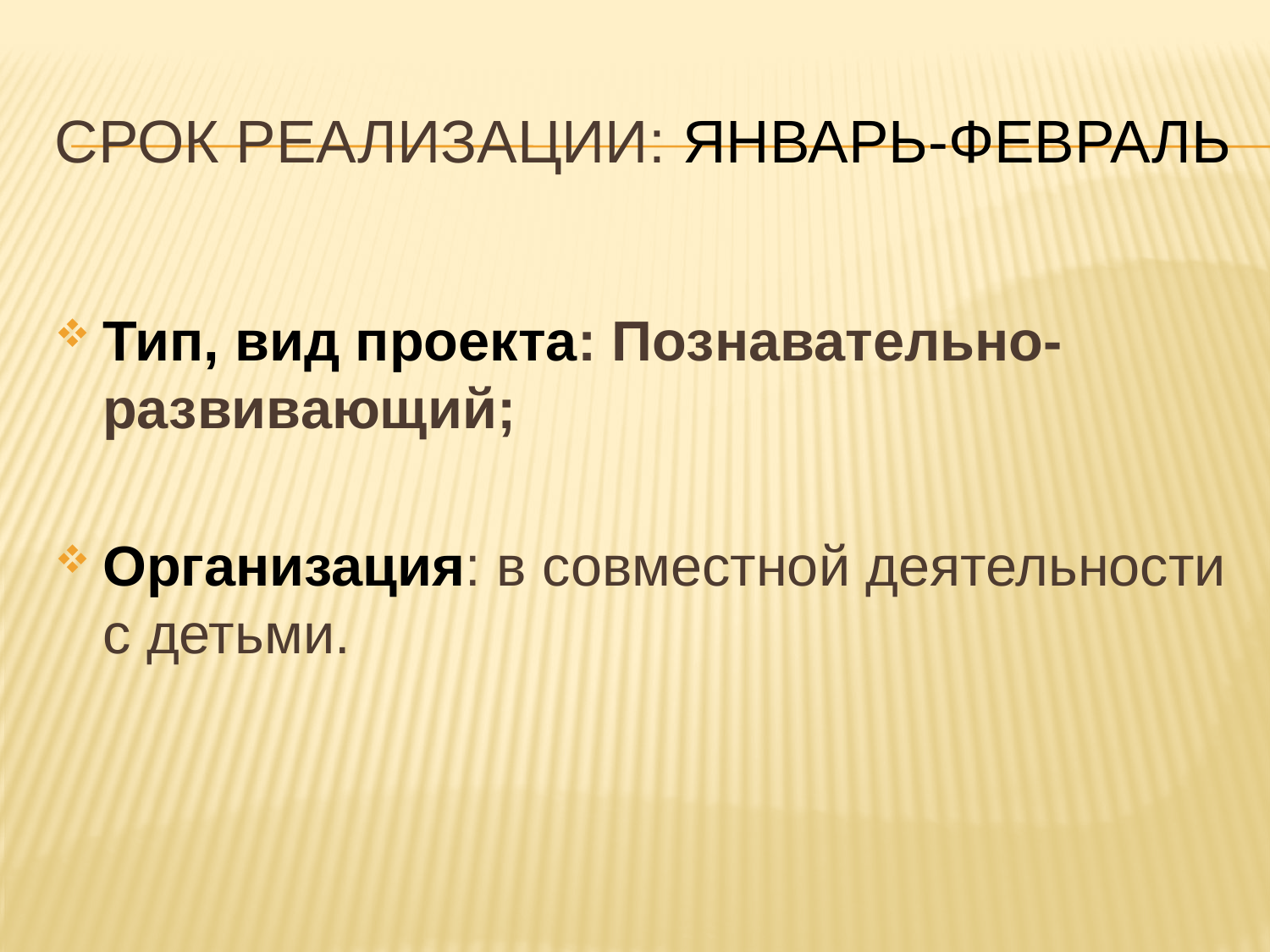

# Срок реализации: январь-февраль
Тип, вид проекта: Познавательно-развивающий;

Организация: в совместной деятельности с детьми.